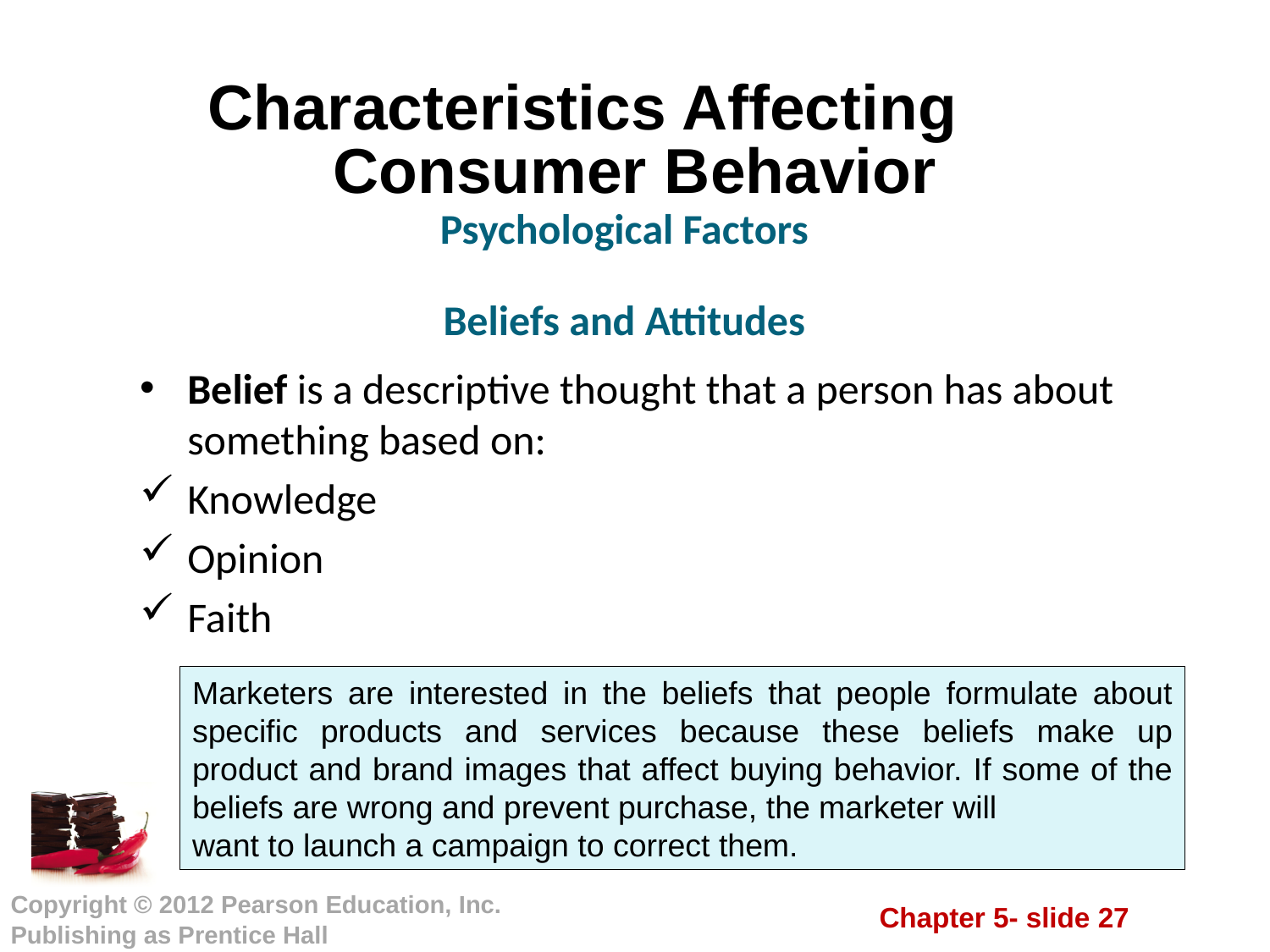

# Characteristics Affecting       Consumer Behavior
Psychological Factors

Beliefs and Attitudes

Belief is a descriptive thought that a person has about something based on:
Knowledge
Opinion
Faith

Marketers are interested in the beliefs that people formulate about specific products and services because these beliefs make up product and brand images that affect buying behavior. If some of the beliefs are wrong and prevent purchase, the marketer will
want to launch a campaign to correct them.